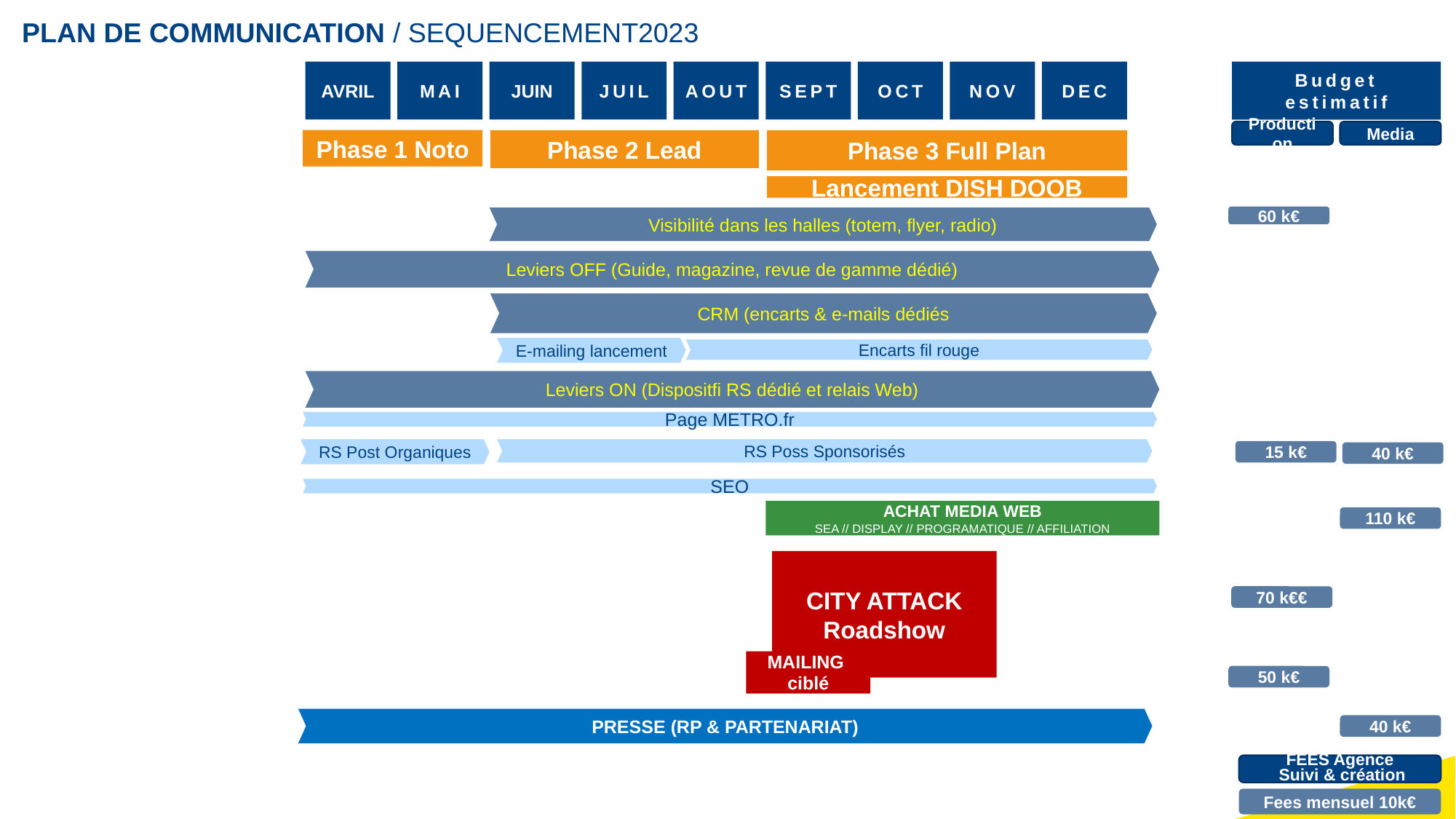

PLAN DE COMMUNICATION / SEQUENCEMENT2023
AVRIL
MAI
JUIN
JUIL
AOUT
SEPT
OCT
NOV
DEC
Budget
estimatif
Production
Media
Phase 1 Noto
Phase 2 Lead
Phase 3 Full Plan
Lancement DISH DOOB
60 k€
Visibilité dans les halles (totem, flyer, radio)
Leviers OFF (Guide, magazine, revue de gamme dédié)
CRM (encarts & e-mails dédiés
E-mailing lancement
Encarts fil rouge
Leviers ON (Dispositfi RS dédié et relais Web)
Page METRO.fr
RS Post Organiques
RS Poss Sponsorisés
15 k€
40 k€
SEO
ACHAT MEDIA WEB
SEA // DISPLAY // PROGRAMATIQUE // AFFILIATION
110 k€
CITY ATTACK
Roadshow
70 k€€
MAILING
ciblé
50 k€
PRESSE (RP & PARTENARIAT)
40 k€
FEES Agence
 Suivi & création
Fees mensuel 10k€